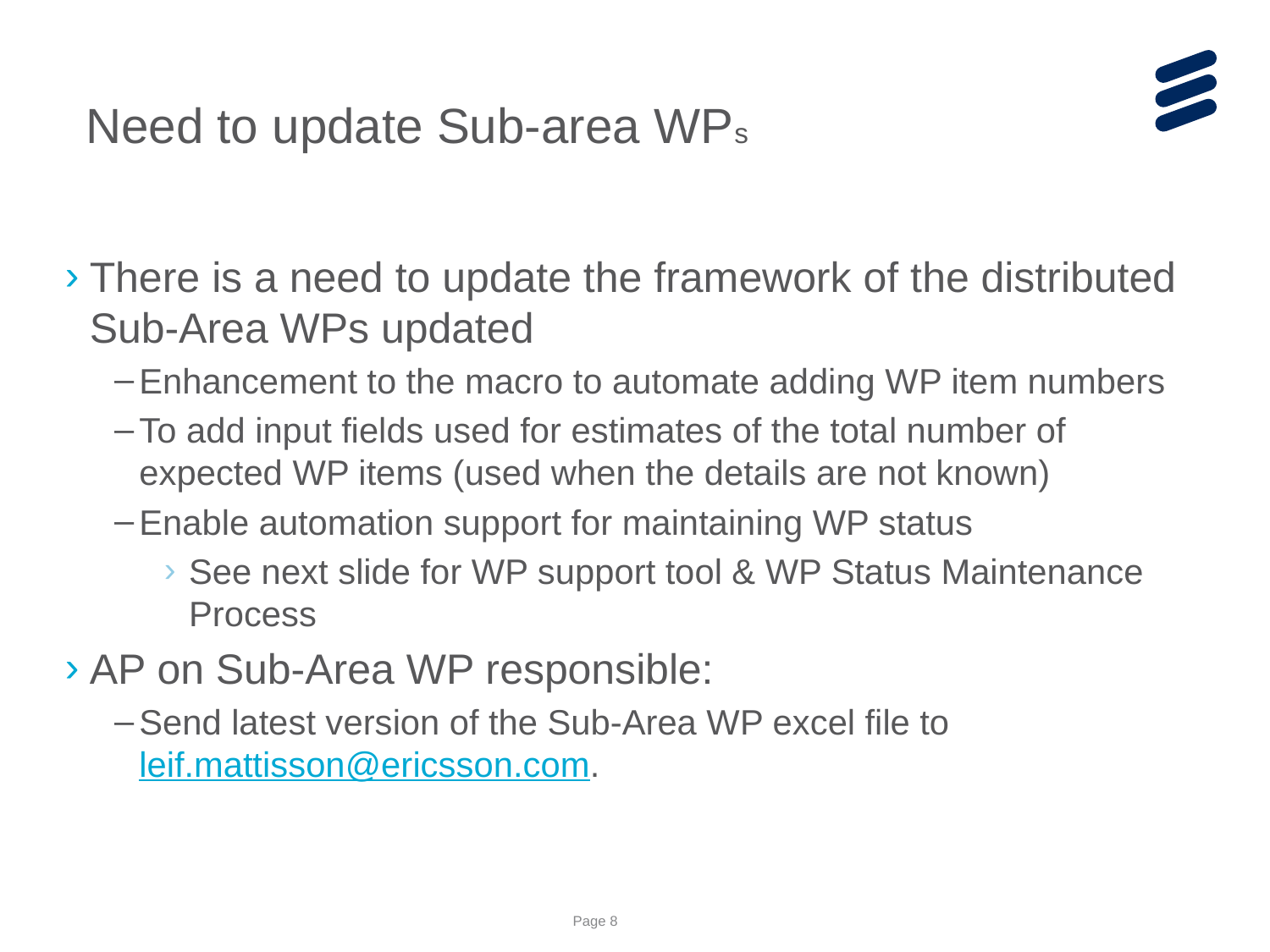

Need to update Sub-area WPs
There is a need to update the framework of the distributed Sub-Area WPs updated
Enhancement to the macro to automate adding WP item numbers
To add input fields used for estimates of the total number of expected WP items (used when the details are not known)
Enable automation support for maintaining WP status
See next slide for WP support tool & WP Status Maintenance Process
AP on Sub-Area WP responsible:
Send latest version of the Sub-Area WP excel file to leif.mattisson@ericsson.com.